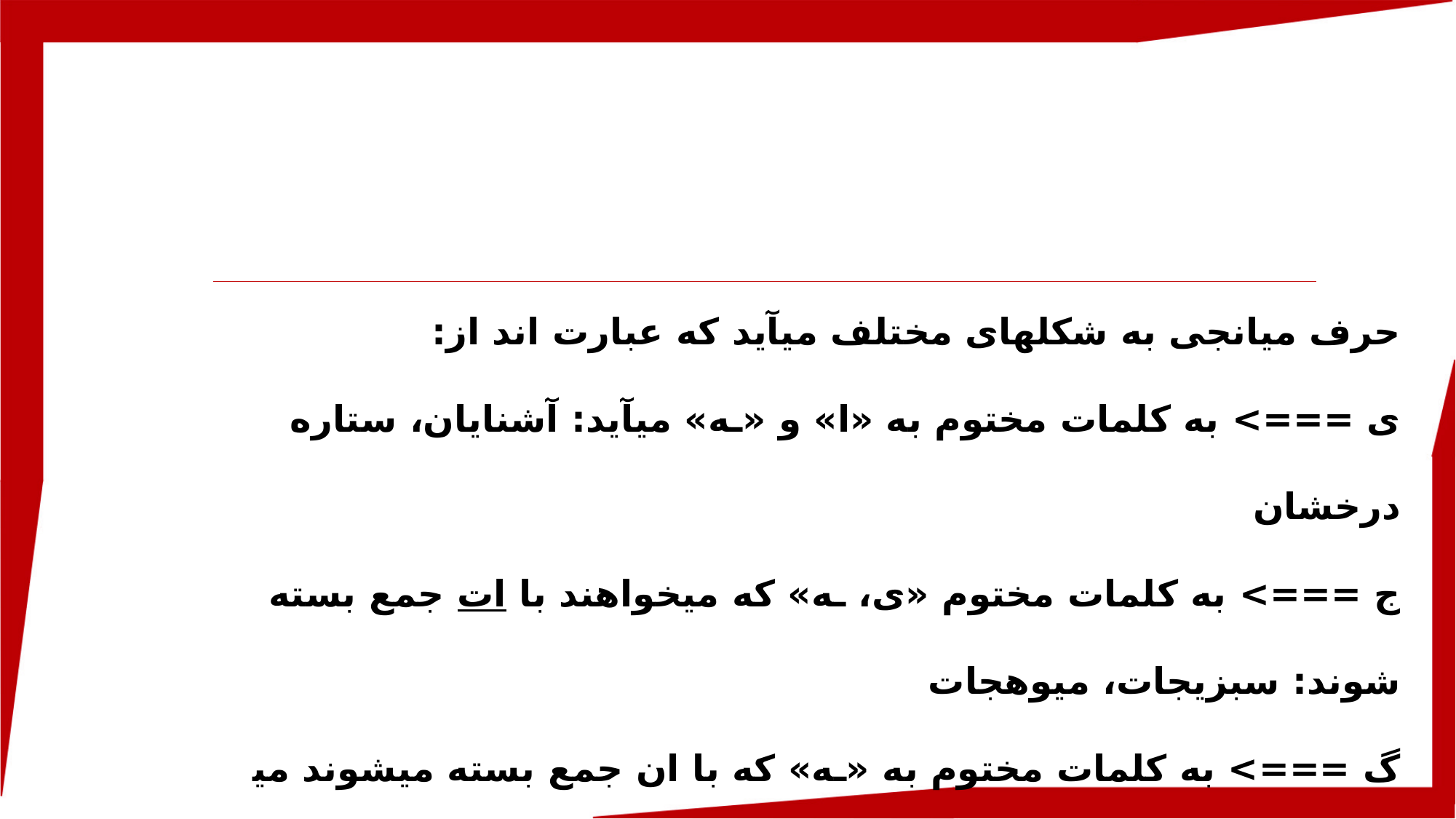

حرف میانجی به شکل­های مختلف می­آید که عبارت اند از:
ی ===> به کلمات مختوم به «ا» و «ـه» می­آید: آشنایان، ستاره درخشان
ج ===> به کلمات مختوم «ی، ـه» که می­خواهند با ات جمع بسته شوند: سبزیجات، میوه­جات
گ ===> به کلمات مختوم به «ـه» که با ان جمع بسته می­شوند می­آید: ستارگان
ک ===> به کلمات مختوم به «ـه، ا» می­آید: پلکان، نیاکان
ا ===> بین دو مصوت «ـه، ی» می­آید: نکته + ی ==> نکته­ای